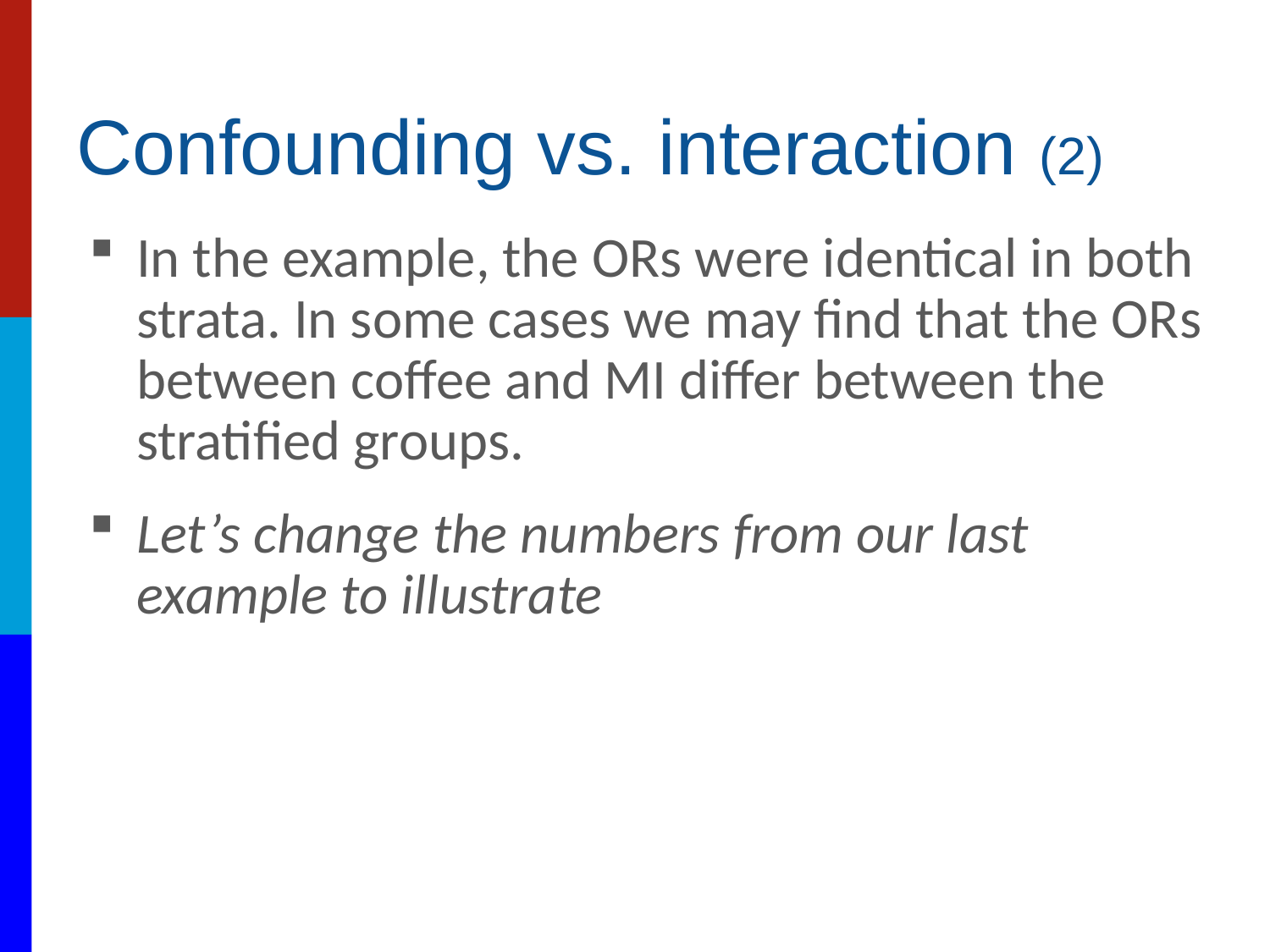

# Confounding vs. interaction (2)
In the example, the ORs were identical in both strata. In some cases we may find that the ORs between coffee and MI differ between the stratified groups.
Let’s change the numbers from our last example to illustrate